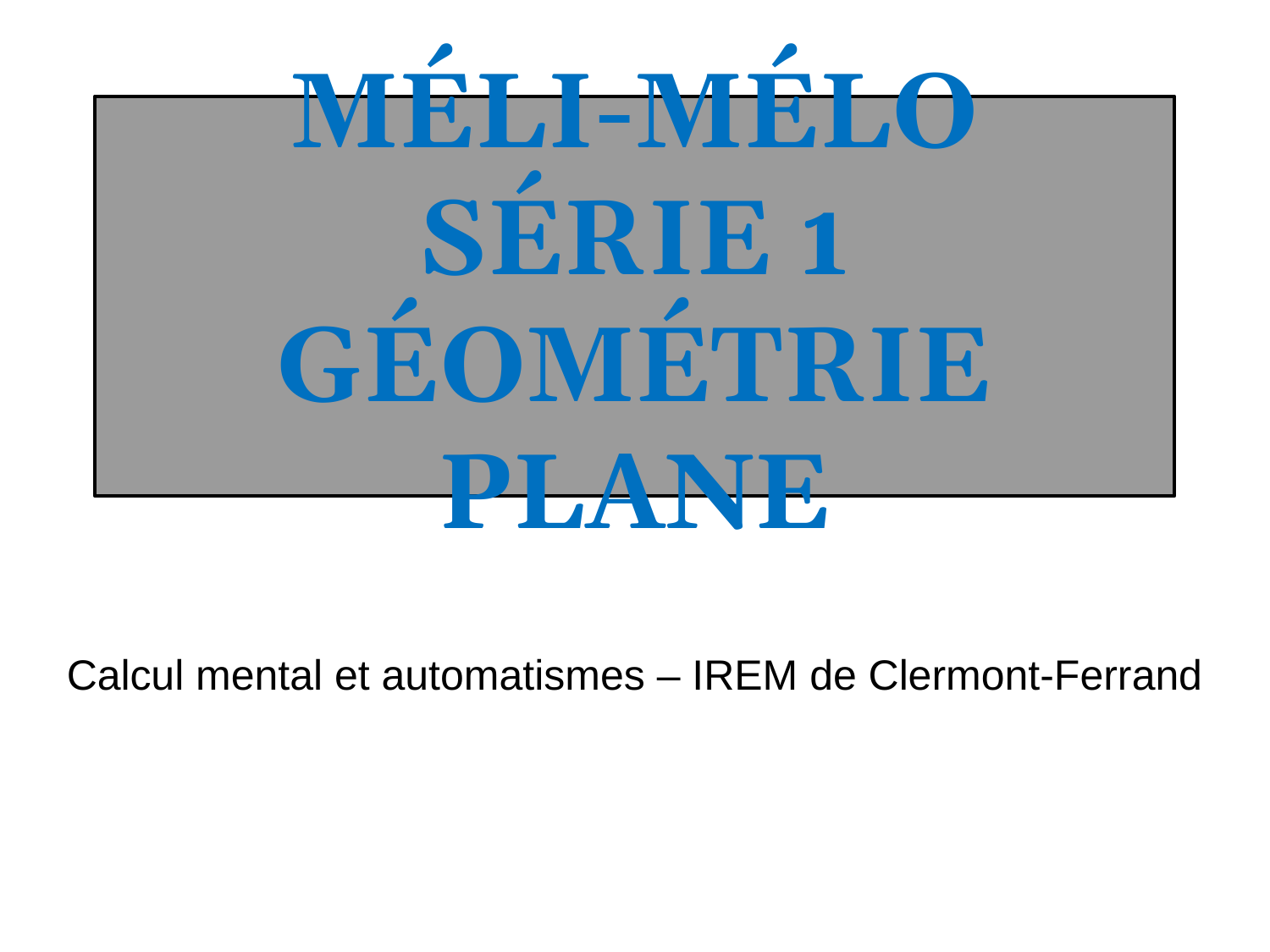

# Méli-mélo Série 1 Géométrie plane

Calcul mental et automatismes – IREM de Clermont-Ferrand